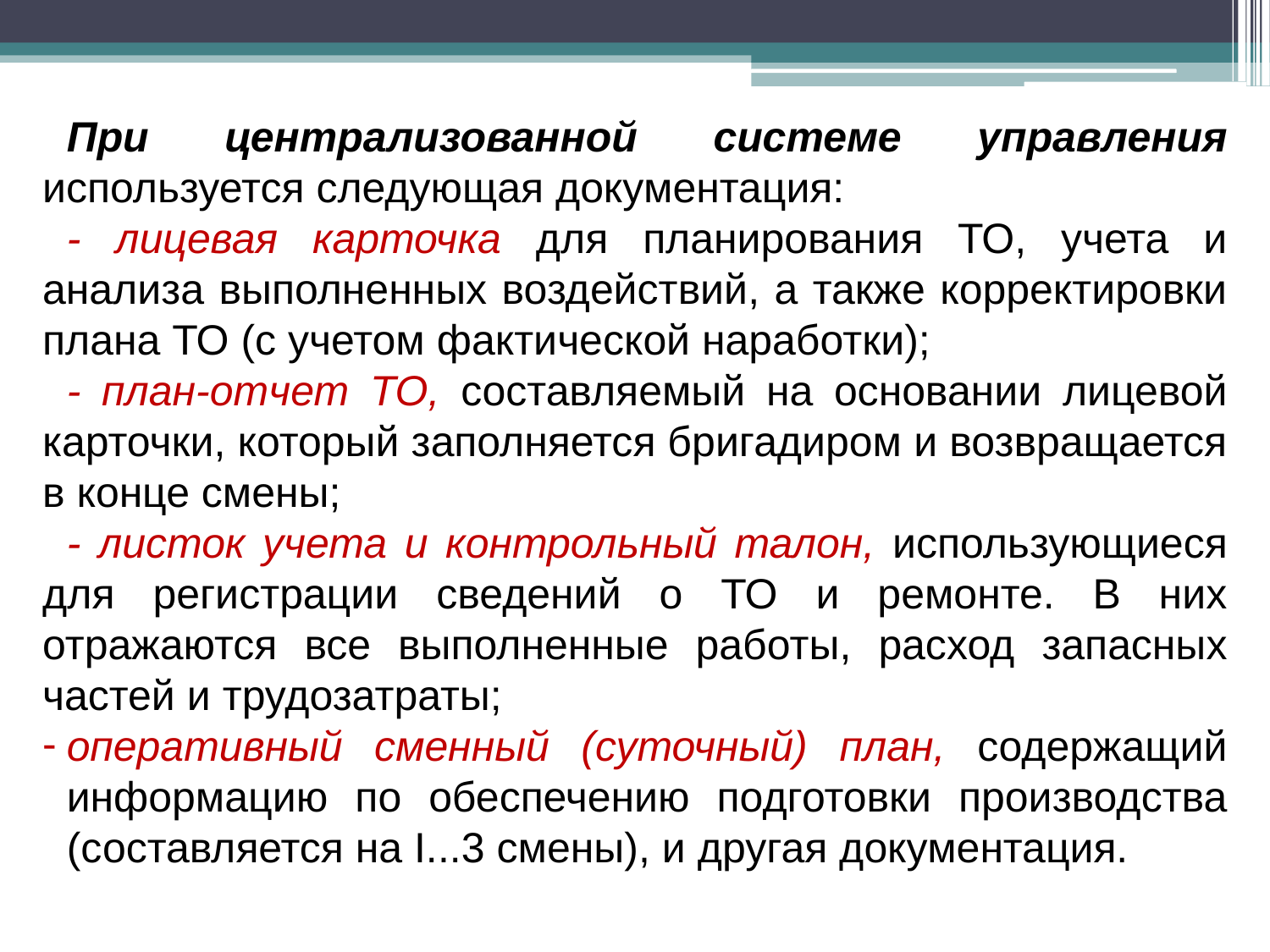

При централизованной системе управления используется следующая документация:
- лицевая карточка для планирования ТО, учета и анализа выполненных воздействий, а также корректировки плана ТО (с учетом фактической наработки);
- план-отчет ТО, составляемый на основании лицевой карточки, который заполняется бригадиром и возвращается в конце смены;
- листок учета и контрольный талон, использующиеся для регистрации сведений о ТО и ремонте. В них отражаются все выполненные работы, расход запасных частей и трудозатраты;
оперативный сменный (суточный) план, содержащий информацию по обеспечению подготовки производства (составляется на I...3 смены), и другая документация.